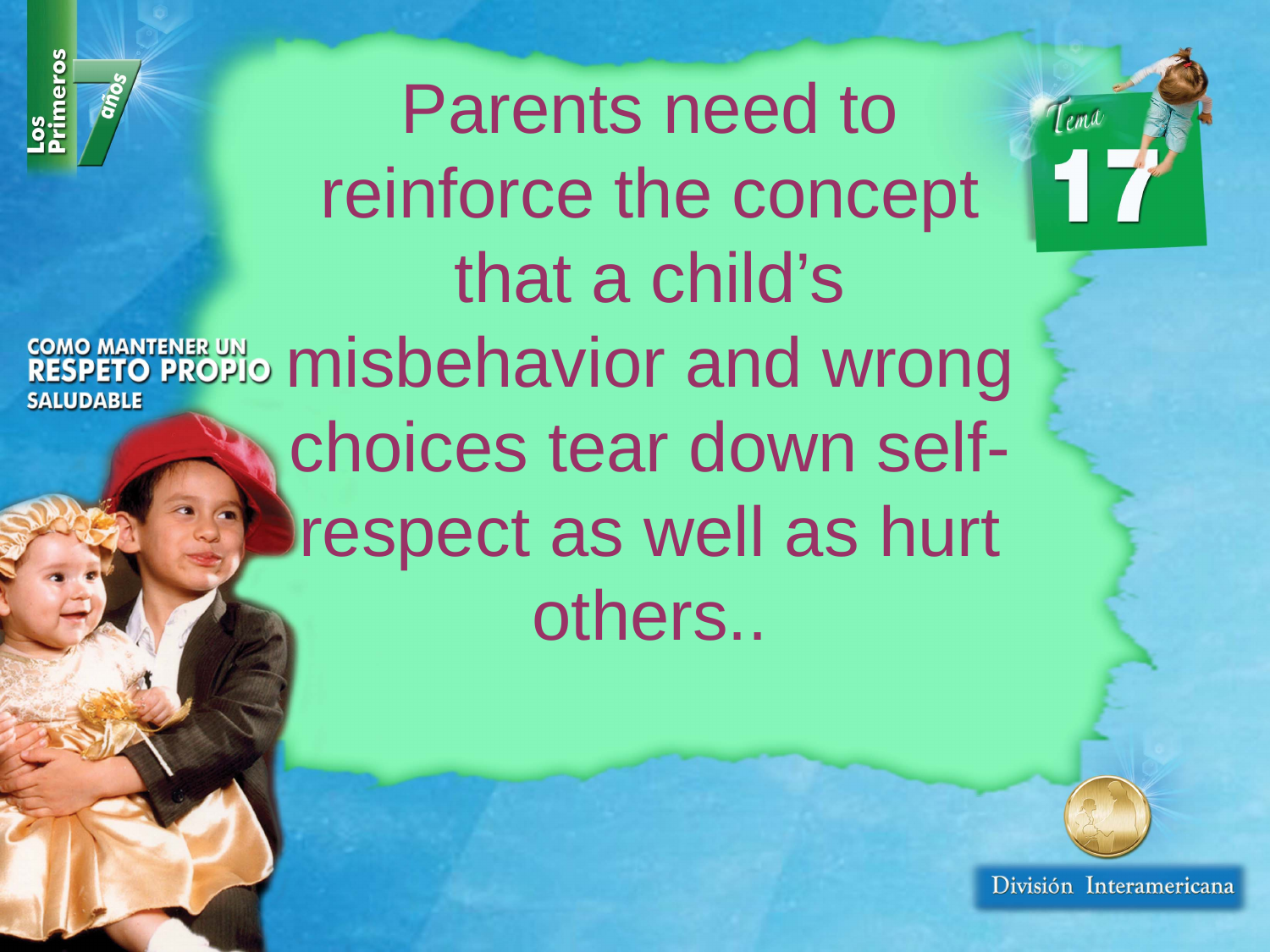

Parents need to reinforce the concept that a child’s misbehavior and wrong choices tear down self-respect as well as hurt others..